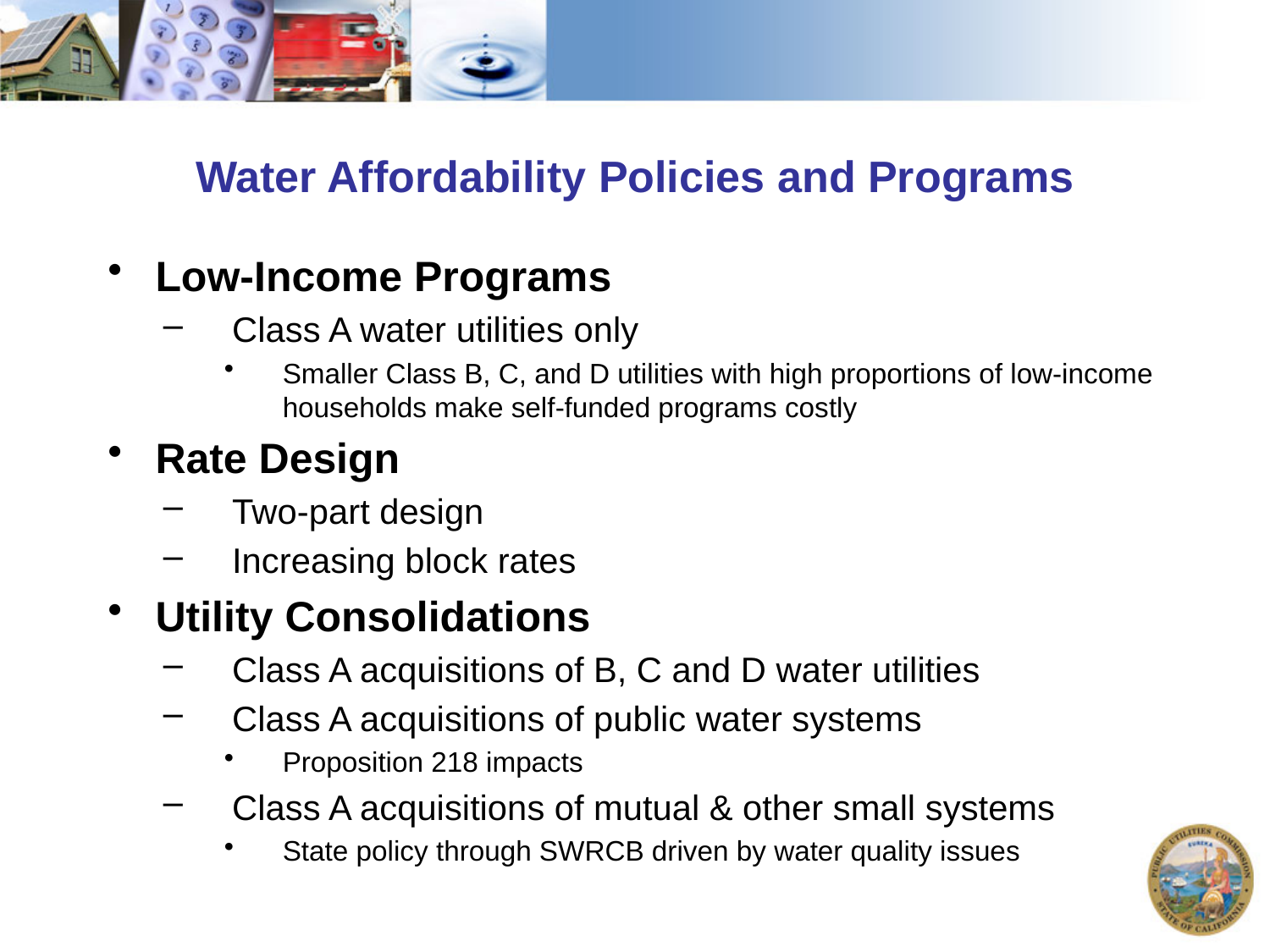

# Water Affordability Policies and Programs
Low-Income Programs
Class A water utilities only
Smaller Class B, C, and D utilities with high proportions of low-income households make self-funded programs costly
Rate Design
Two-part design
Increasing block rates
Utility Consolidations
Class A acquisitions of B, C and D water utilities
Class A acquisitions of public water systems
Proposition 218 impacts
Class A acquisitions of mutual & other small systems
State policy through SWRCB driven by water quality issues